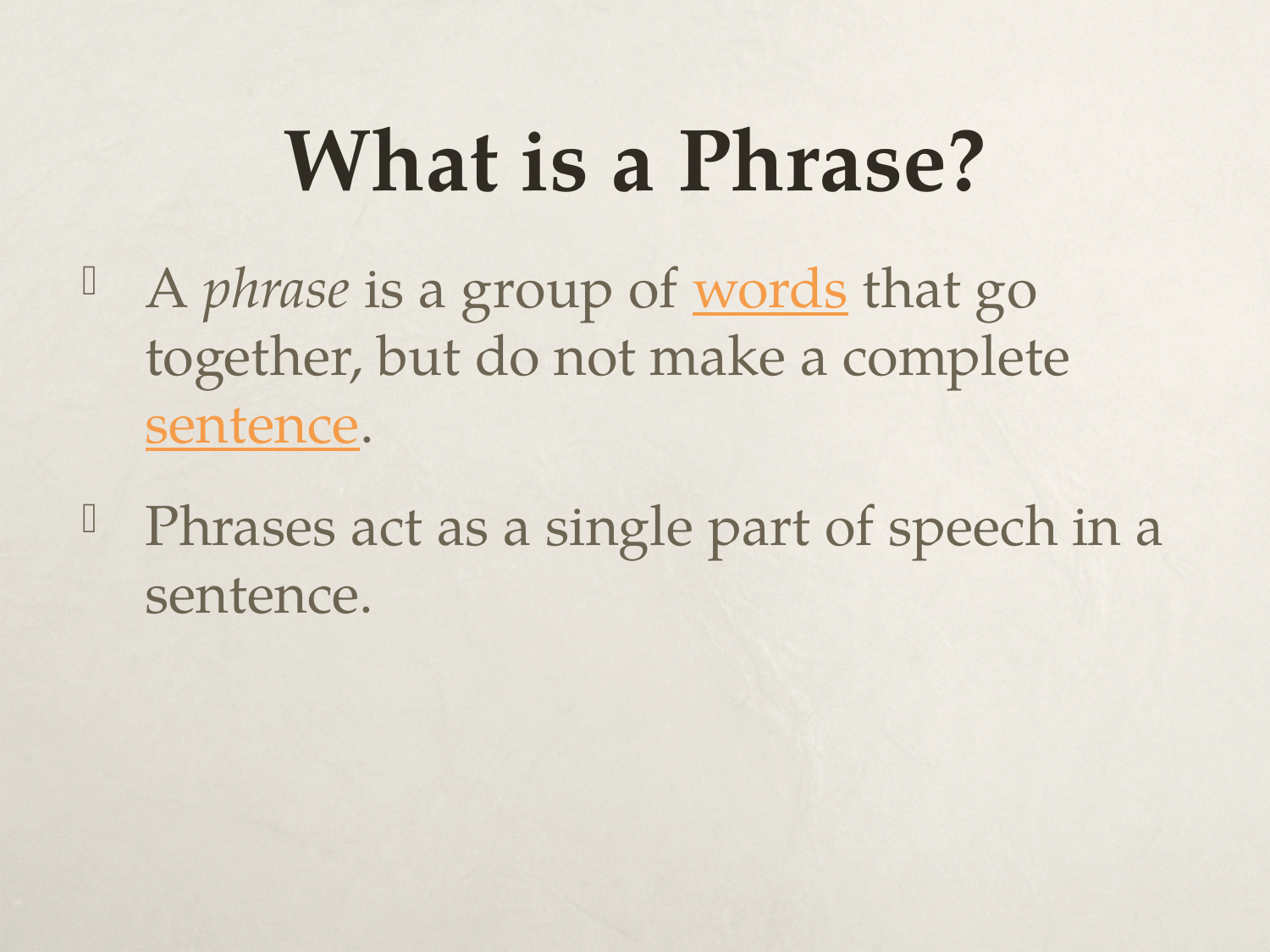

# What is a Phrase?
A phrase is a group of words that go together, but do not make a complete sentence.
Phrases act as a single part of speech in a sentence.